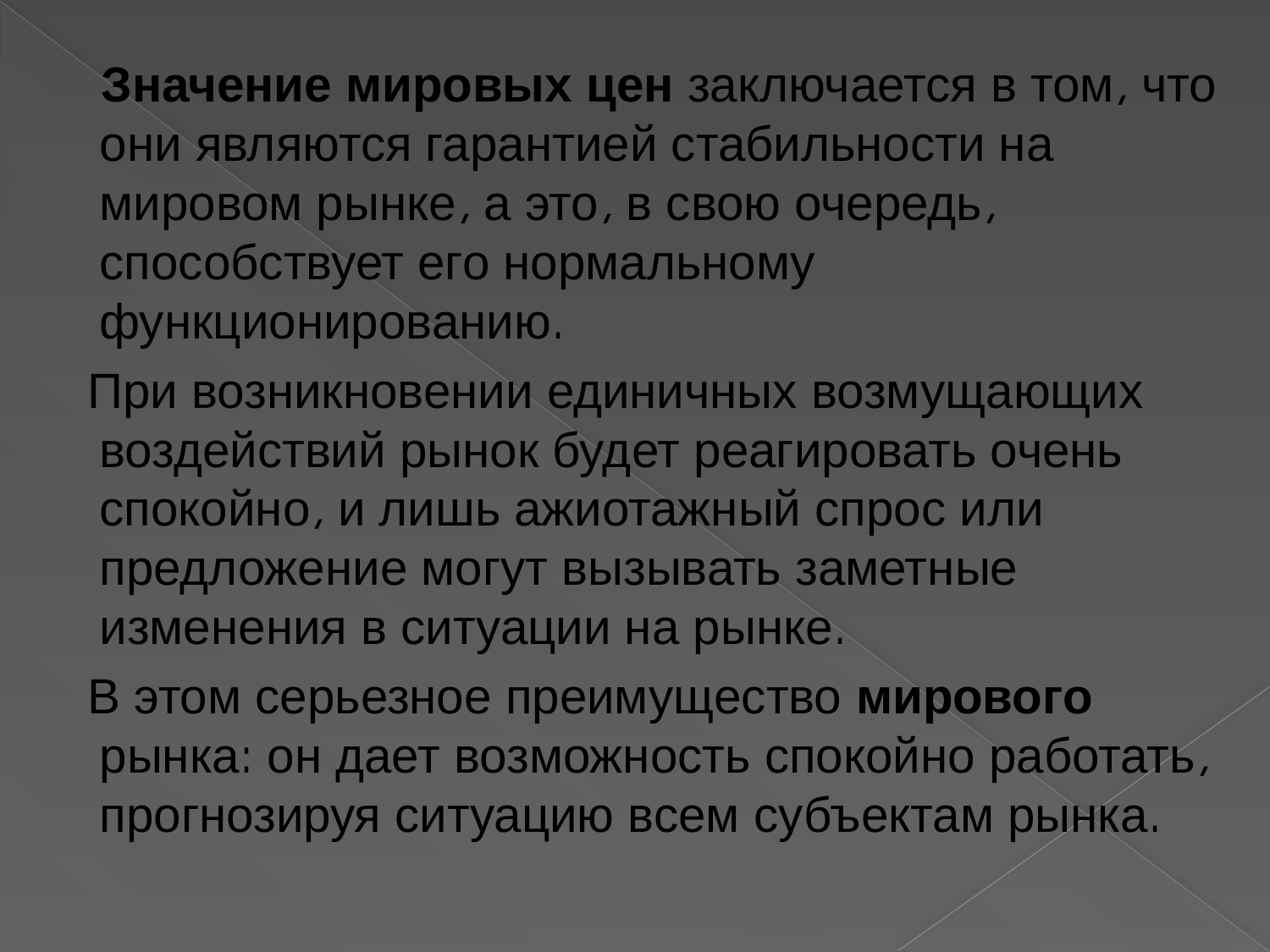

Значение мировых цен заключается в том, что они являются гарантией стабильности на мировом рынке, а это, в свою очередь, способствует его нормальному функционированию.
   При возникновении единичных возмущающих воздействий рынок будет реагировать очень спокойно, и лишь ажиотажный спрос или предложение могут вызывать заметные изменения в ситуации на рынке.
   В этом серьезное преимущество мирового рынка: он дает возможность спокойно работать, прогнозируя ситуацию всем субъектам рынка.